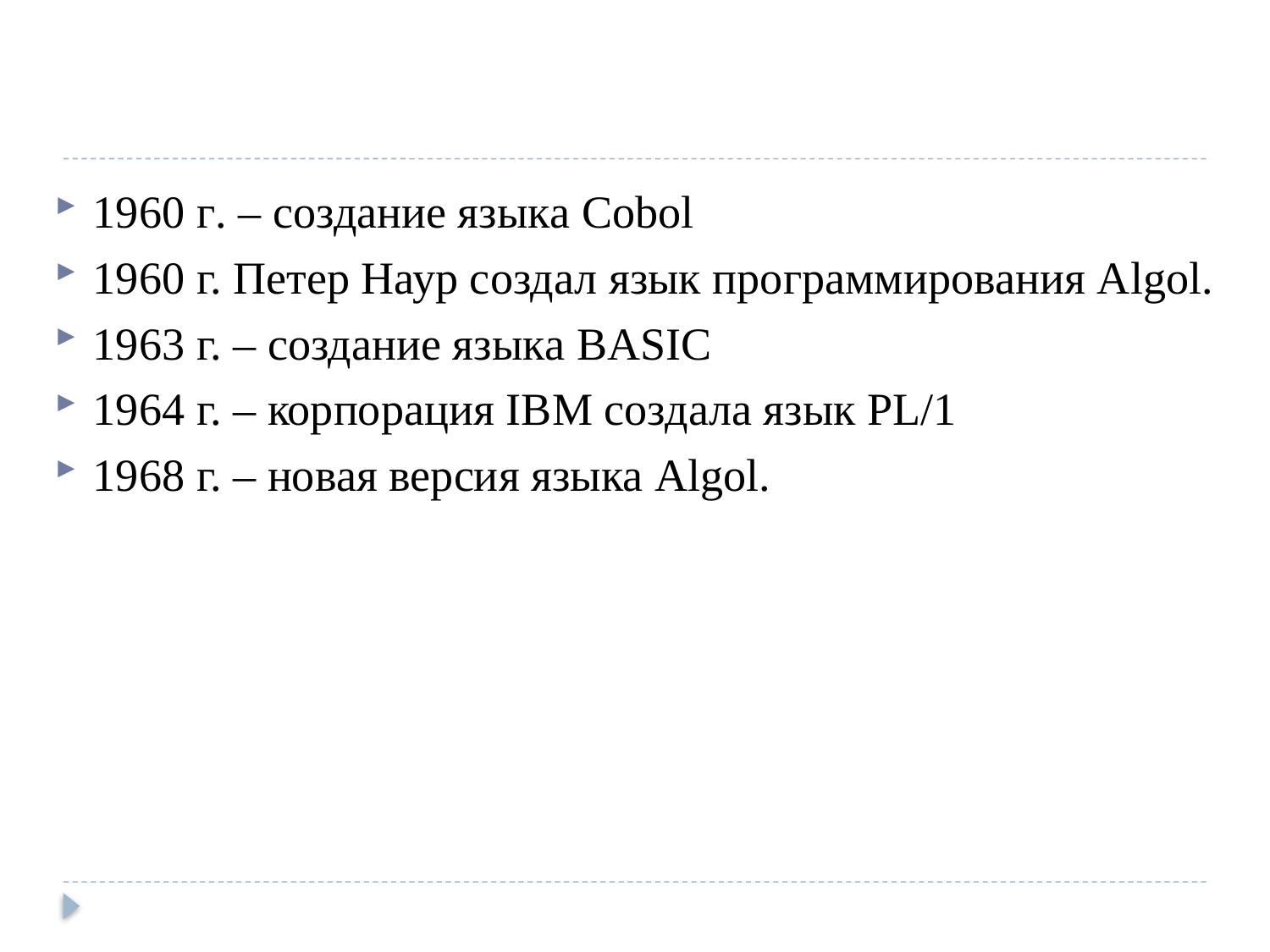

1960 г. – создание языка Cobol
1960 г. Петер Наур создал язык программирования Algol.
1963 г. – создание языка BASIC
1964 г. – корпорация IBM создала язык PL/1
1968 г. – новая версия языка Algol.